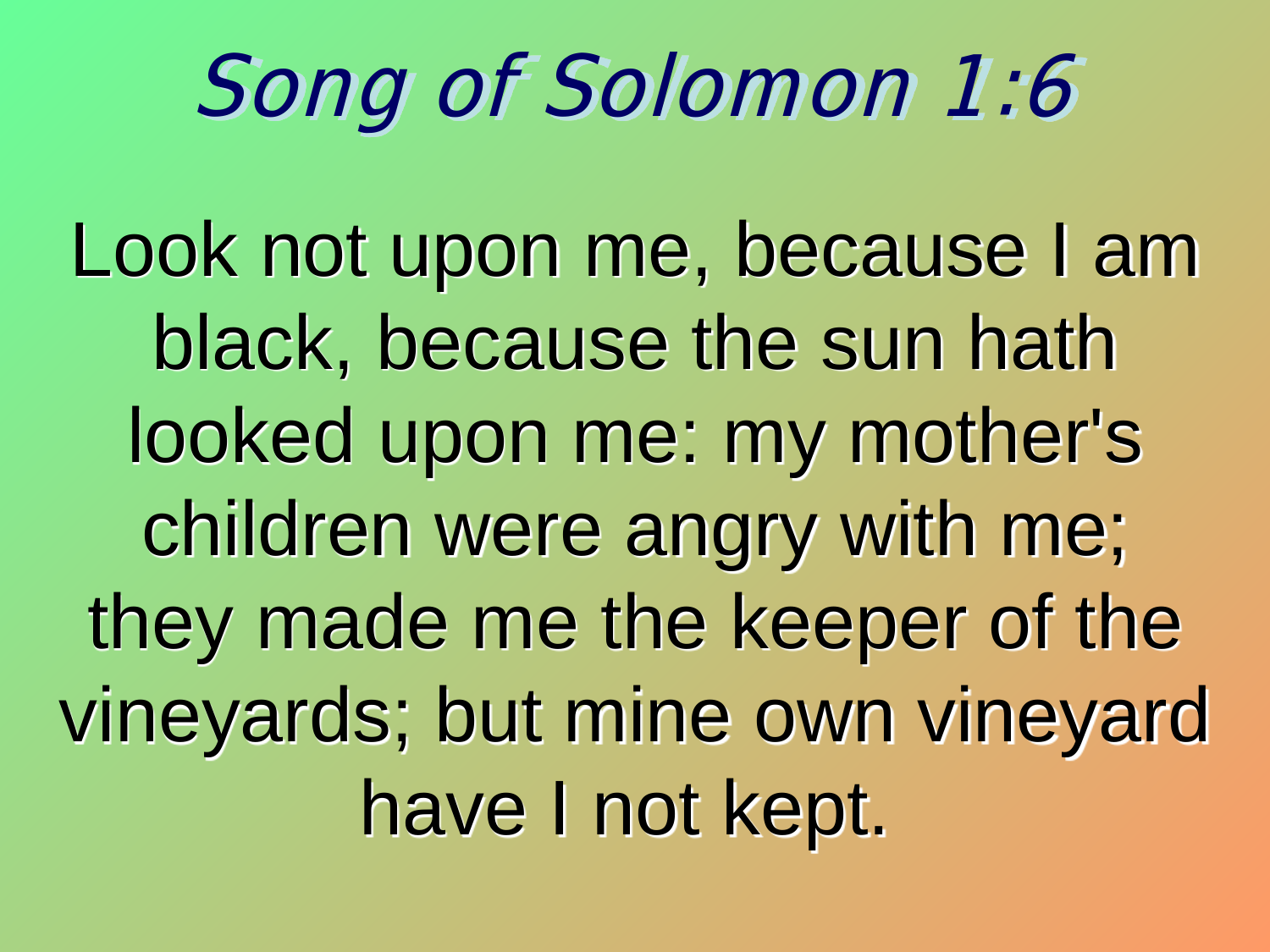

Song of Solomon 1:6
Look not upon me, because I am black, because the sun hath looked upon me: my mother's children were angry with me; they made me the keeper of the vineyards; but mine own vineyard have I not kept.